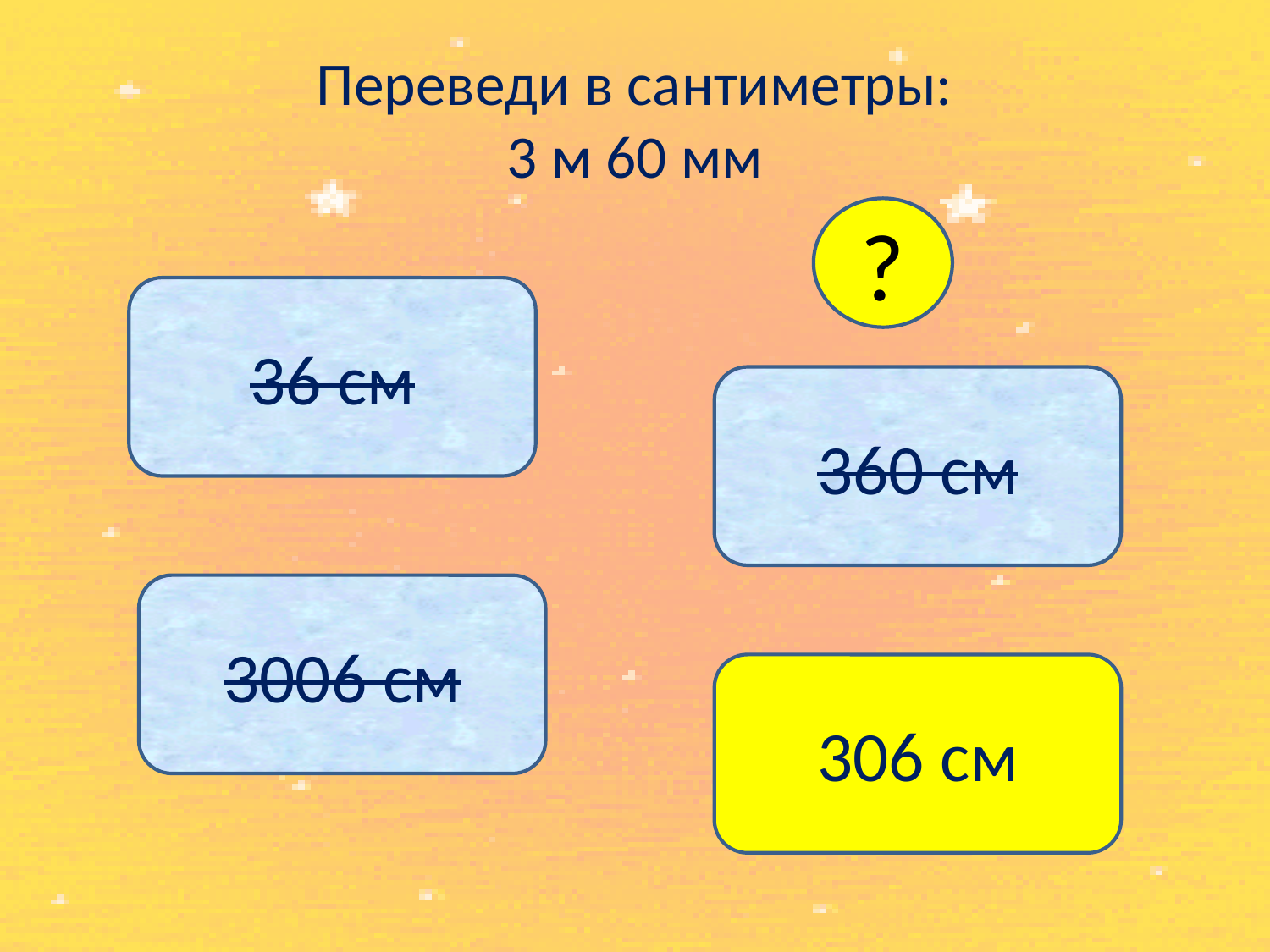

# Переведи в сантиметры: 3 м 60 мм
?
36 см
360 см
3006 см
306 см